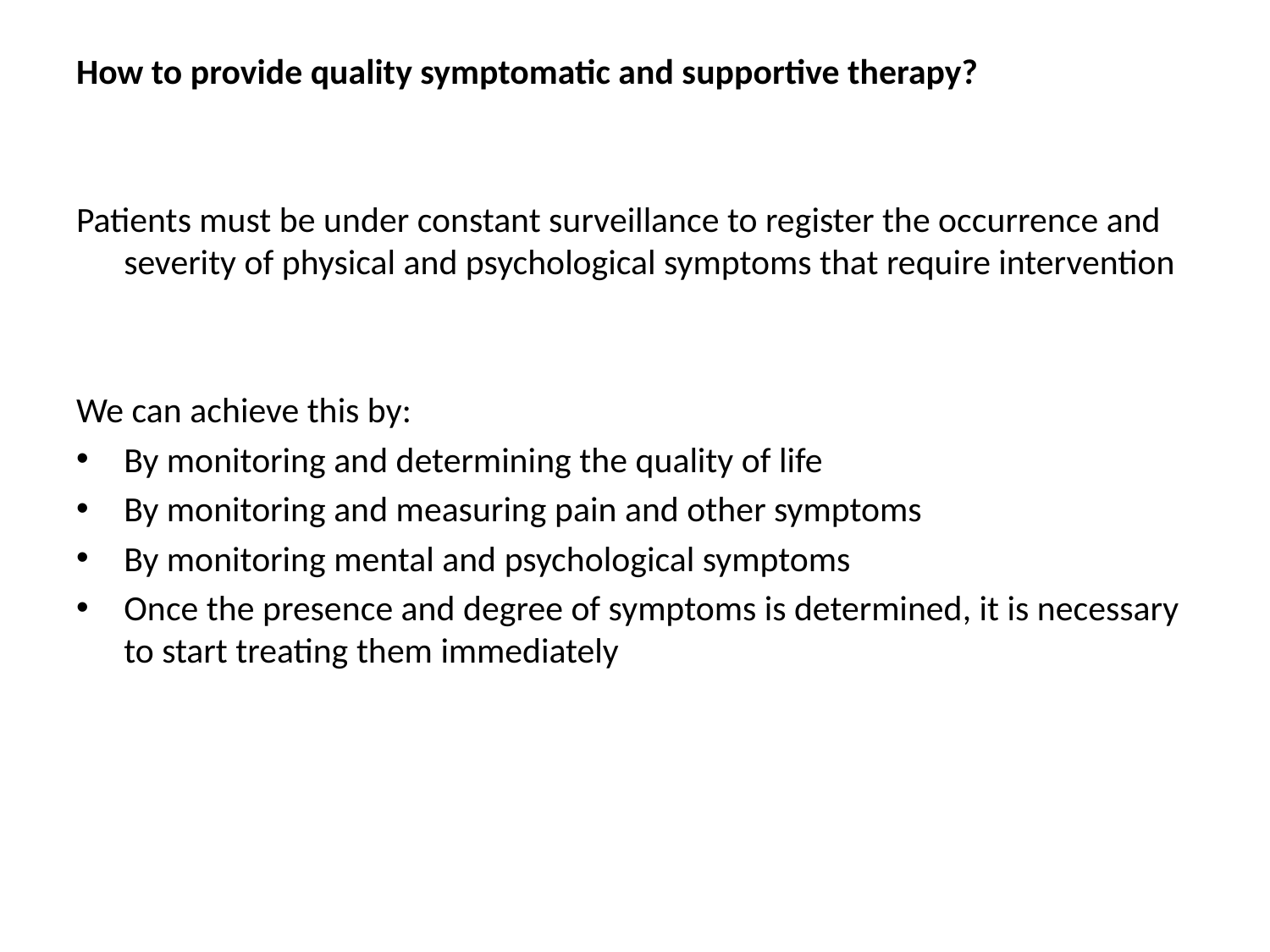

How to provide quality symptomatic and supportive therapy?

Patients must be under constant surveillance to register the occurrence and severity of physical and psychological symptoms that require intervention

We can achieve this by:
By monitoring and determining the quality of life
By monitoring and measuring pain and other symptoms
By monitoring mental and psychological symptoms
Once the presence and degree of symptoms is determined, it is necessary to start treating them immediately